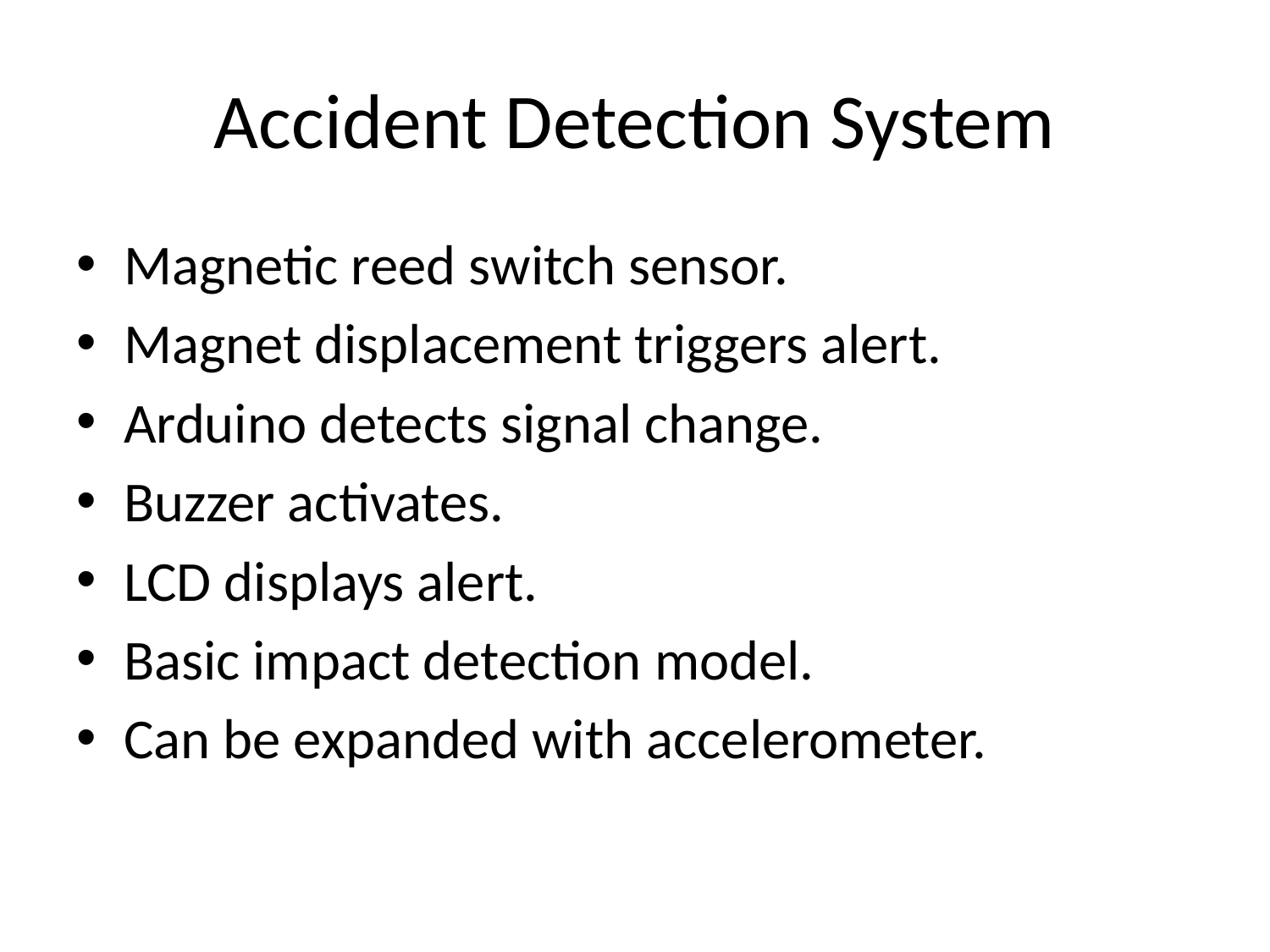

# Accident Detection System
Magnetic reed switch sensor.
Magnet displacement triggers alert.
Arduino detects signal change.
Buzzer activates.
LCD displays alert.
Basic impact detection model.
Can be expanded with accelerometer.